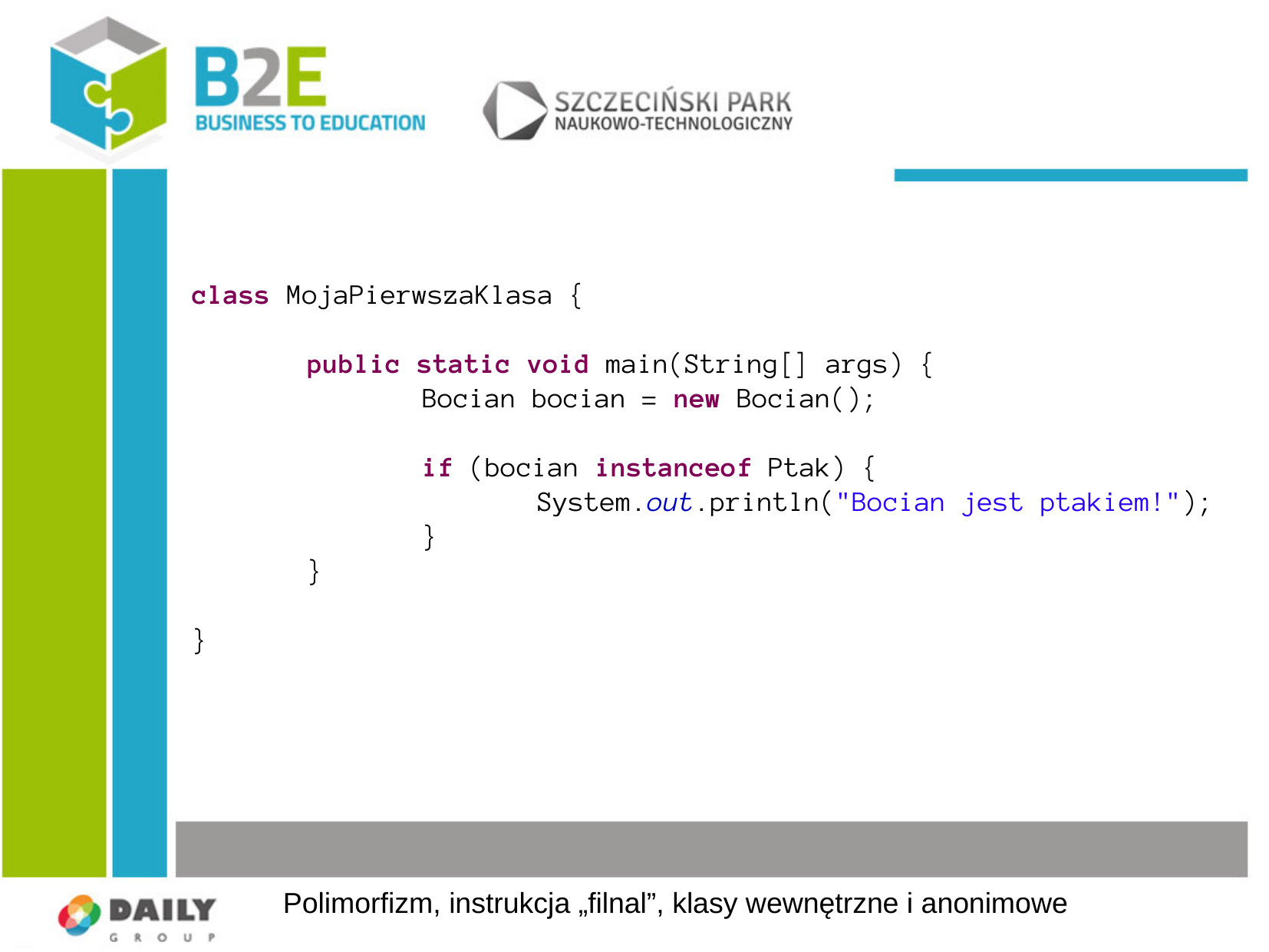

class MojaPierwszaKlasa {

	public static void main(String[] args) {
		Bocian bocian = new Bocian();

		if (bocian instanceof Ptak) {
			System.out.println("Bocian jest ptakiem!");
		}
	}

}
Polimorfizm, instrukcja „filnal”, klasy wewnętrzne i anonimowe